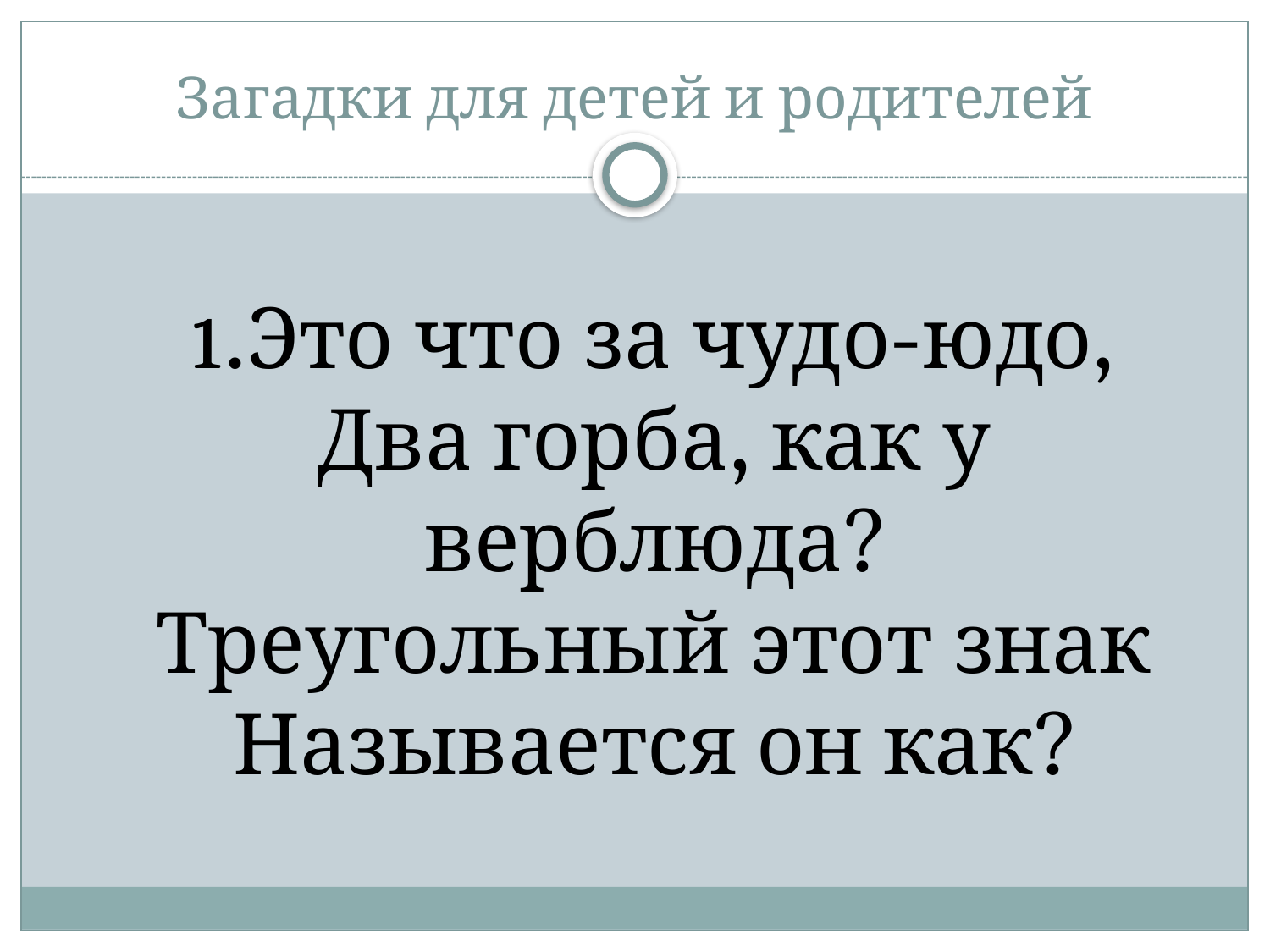

# Загадки для детей и родителей
   1.Это что за чудо-юдо,
Два горба, как у верблюда?
Треугольный этот знак
Называется он как?